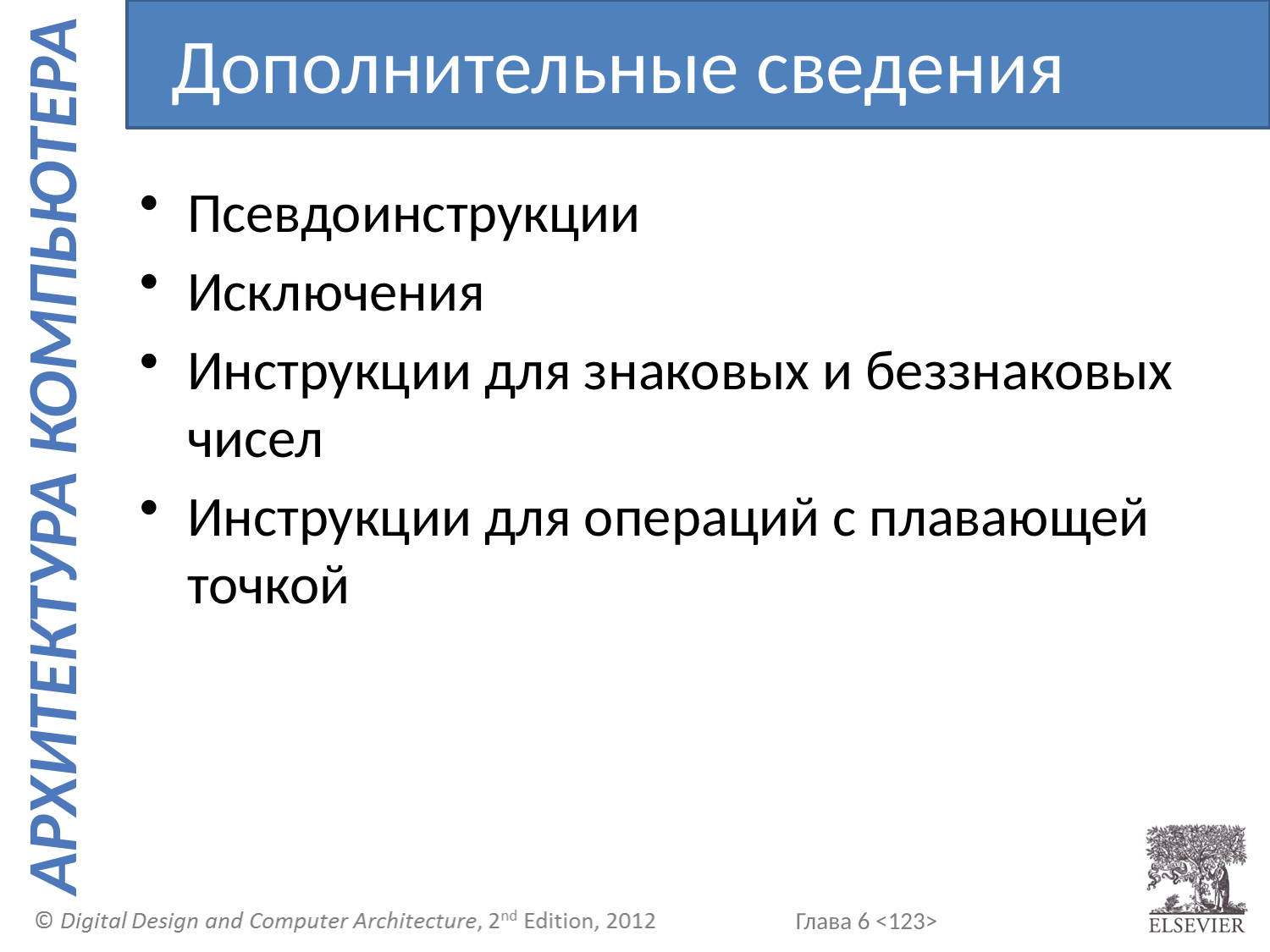

Дополнительные сведения

Псевдоинструкции
Исключения
Инструкции для знаковых и беззнаковых чисел
Инструкции для операций с плавающей  точкой